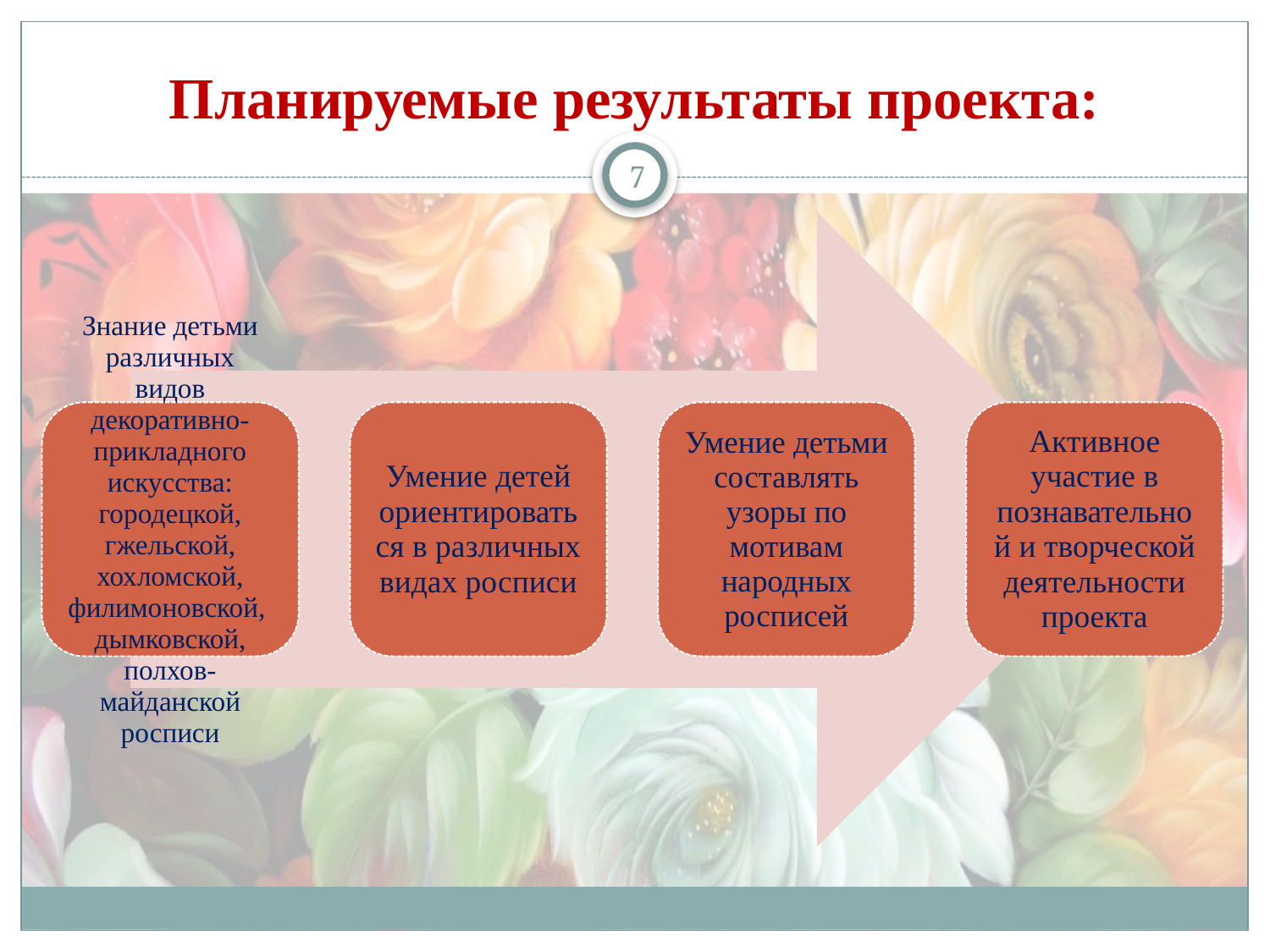

# Планируемые результаты проекта:
7
Умение детей ориентироваться в различных видах росписи
Умение детьми составлять узоры по мотивам народных росписей
Знание детьми различных видов декоративно-прикладного искусства: городецкой, гжельской, хохломской, филимоновской,  дымковской, полхов-майданской росписи
Активное участие в познавательной и творческой деятельности проекта